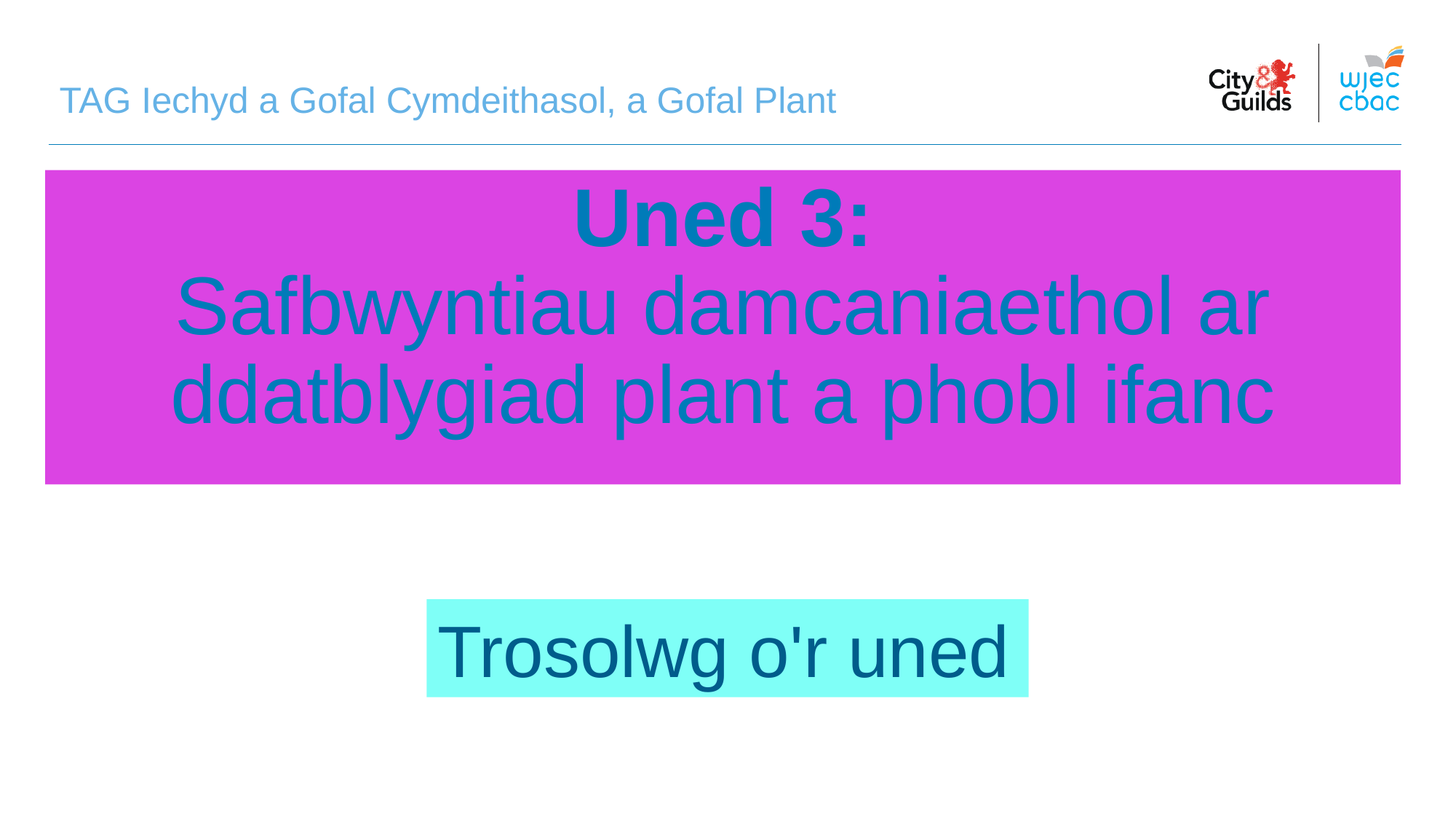

TAG Iechyd a Gofal Cymdeithasol, a Gofal Plant
TGAU Iechyd a Gofal Cymdeithasol, a Gofal Plant
Uned 3:
Safbwyntiau damcaniaethol ar ddatblygiad plant a phobl ifanc
Trosolwg o'r uned